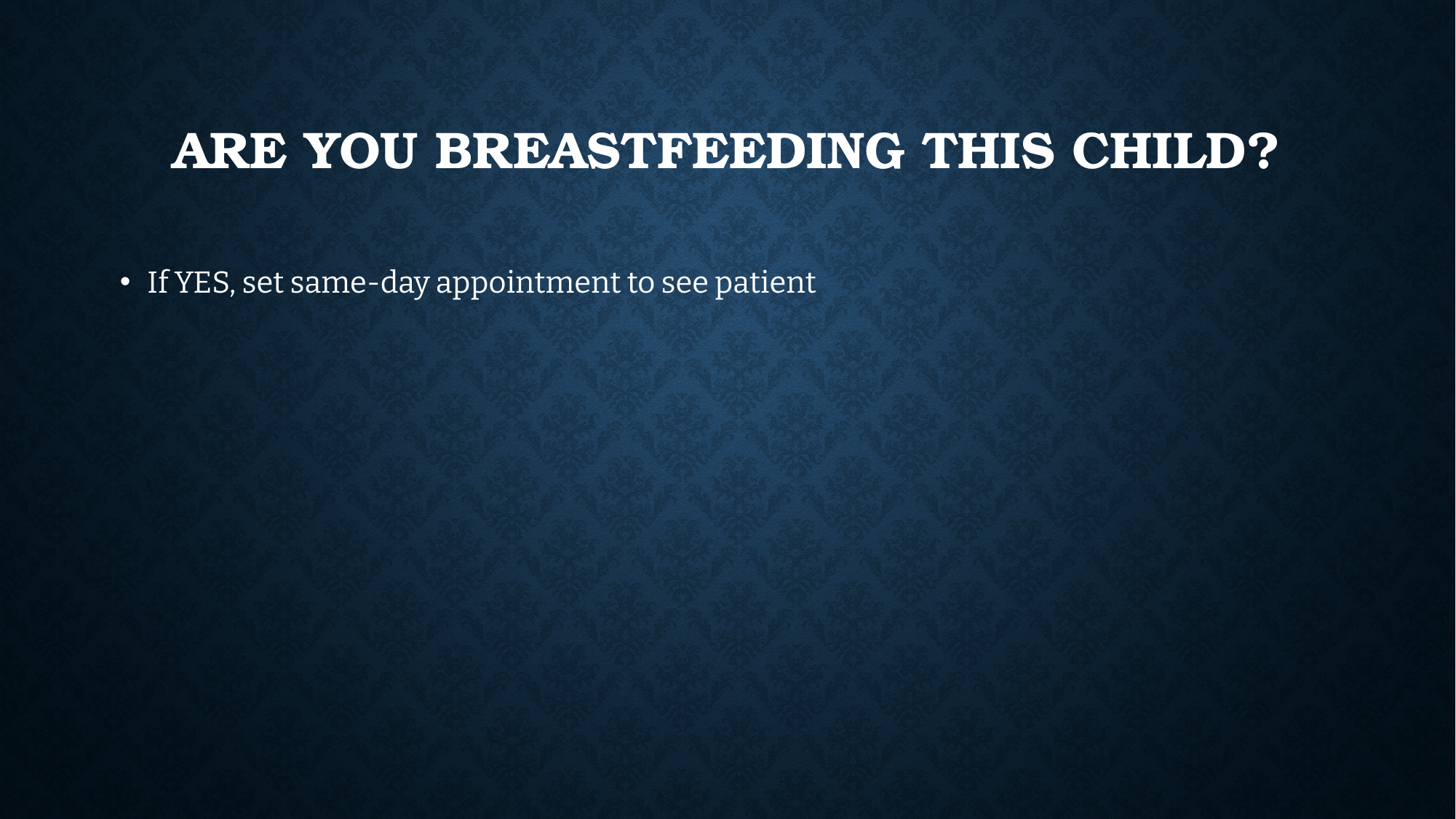

# Are you breastfeeding this child?
If YES, set same-day appointment to see patient